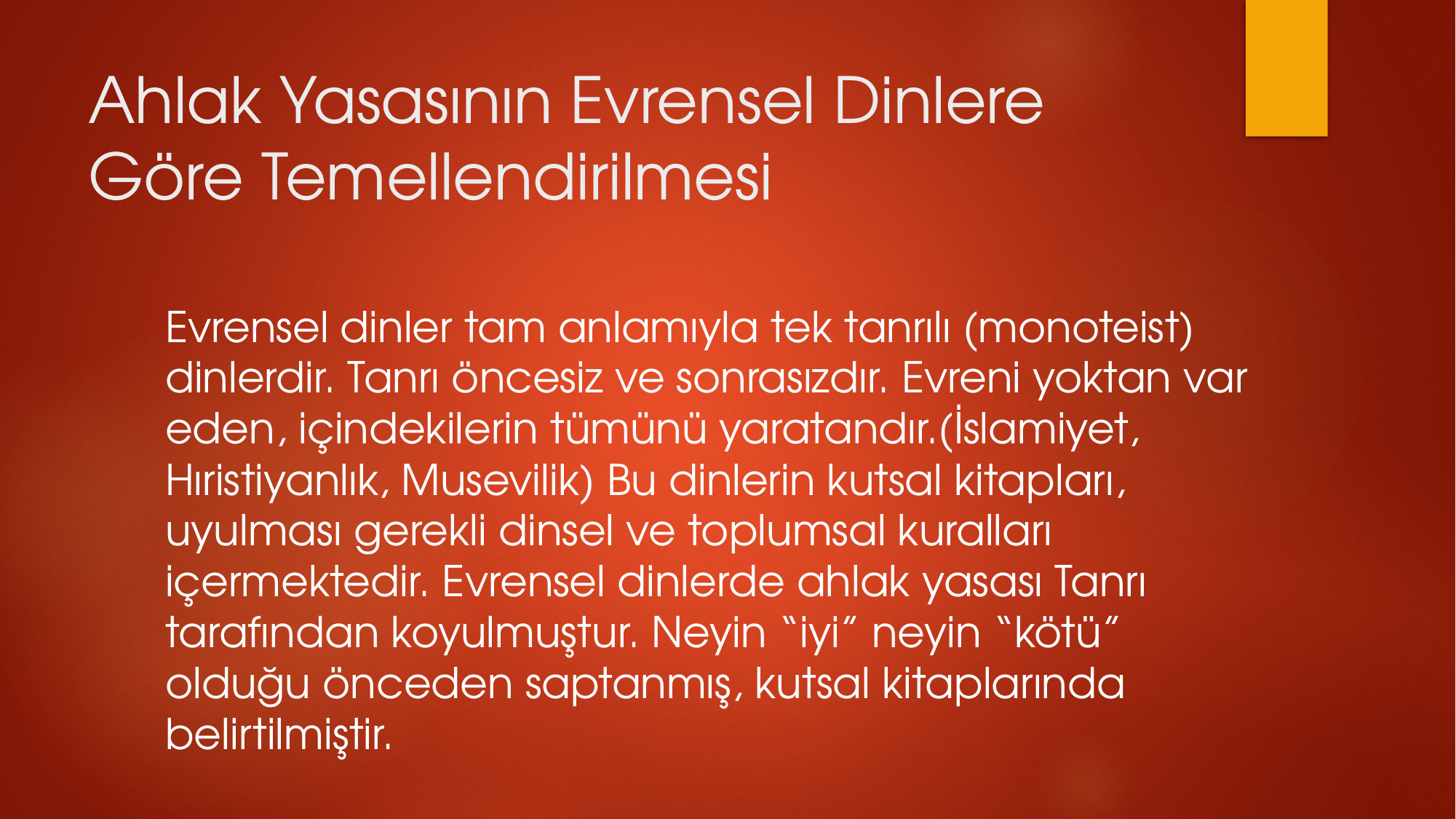

# Ahlak Yasasının Evrensel Dinlere Göre Temellendirilmesi

Evrensel dinler tam anlamıyla tek tanrılı (monoteist) dinlerdir. Tanrı öncesiz ve sonrasızdır. Evreni yoktan var eden, içindekilerin tümünü yaratandır.(İslamiyet, Hıristiyanlık, Musevilik) Bu dinlerin kutsal kitapları, uyulması gerekli dinsel ve toplumsal kuralları içermektedir. Evrensel dinlerde ahlak yasası Tanrı tarafından koyulmuştur. Neyin “iyi” neyin “kötü” olduğu önceden saptanmış, kutsal kitaplarında belirtilmiştir.